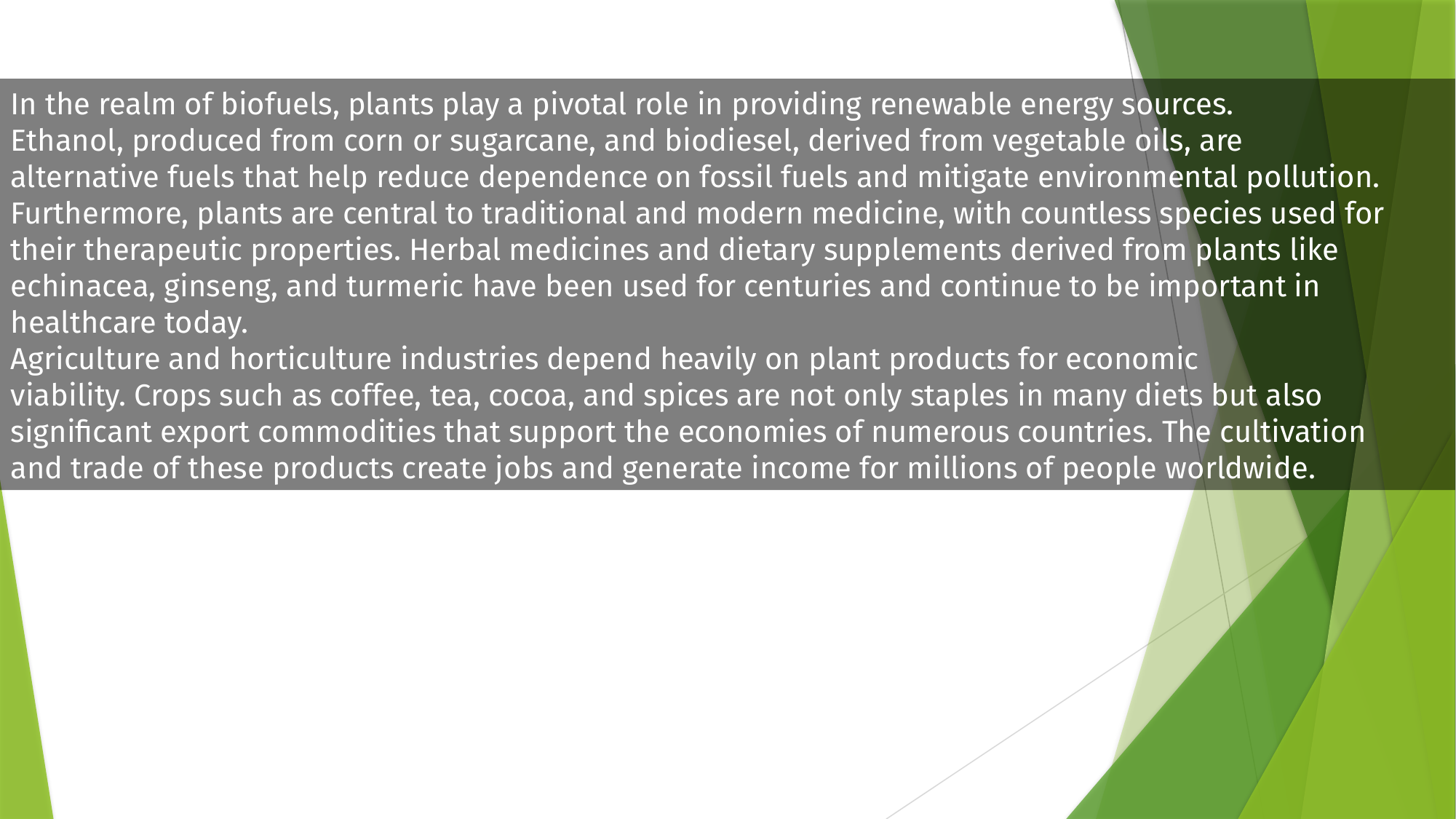

In the realm of biofuels, plants play a pivotal role in providing renewable energy sources.
Ethanol, produced from corn or sugarcane, and biodiesel, derived from vegetable oils, are
alternative fuels that help reduce dependence on fossil fuels and mitigate environmental pollution.
Furthermore, plants are central to traditional and modern medicine, with countless species used for
their therapeutic properties. Herbal medicines and dietary supplements derived from plants like
echinacea, ginseng, and turmeric have been used for centuries and continue to be important in
healthcare today.
Agriculture and horticulture industries depend heavily on plant products for economic
viability. Crops such as coffee, tea, cocoa, and spices are not only staples in many diets but also
significant export commodities that support the economies of numerous countries. The cultivation
and trade of these products create jobs and generate income for millions of people worldwide.